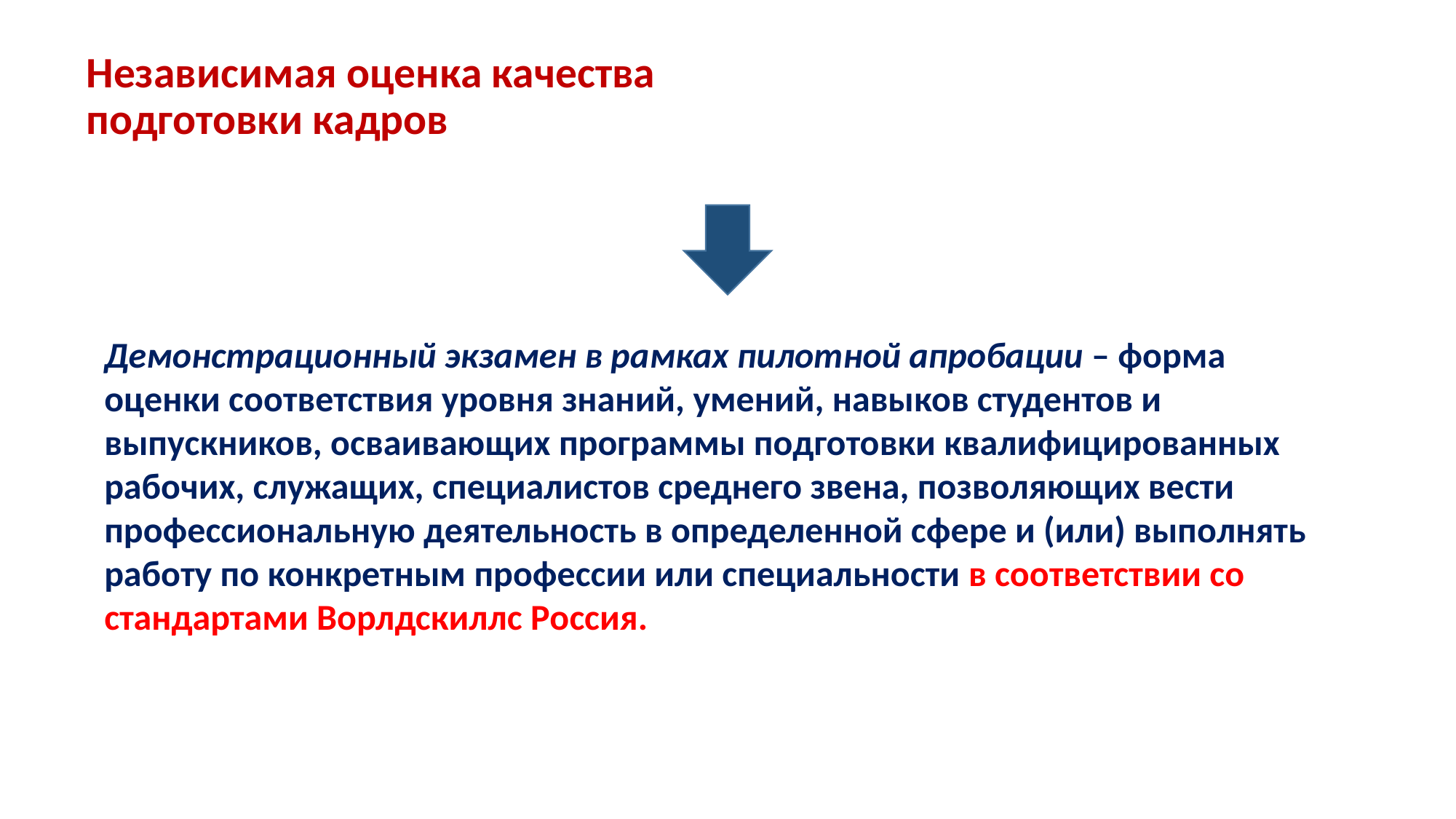

# Независимая оценка качества подготовки кадров

Демонстрационный экзамен в рамках пилотной апробации – форма оценки соответствия уровня знаний, умений, навыков студентов и выпускников, осваивающих программы подготовки квалифицированных рабочих, служащих, специалистов среднего звена, позволяющих вести профессиональную деятельность в определенной сфере и (или) выполнять работу по конкретным профессии или специальности в соответствии со стандартами Ворлдскиллс Россия.